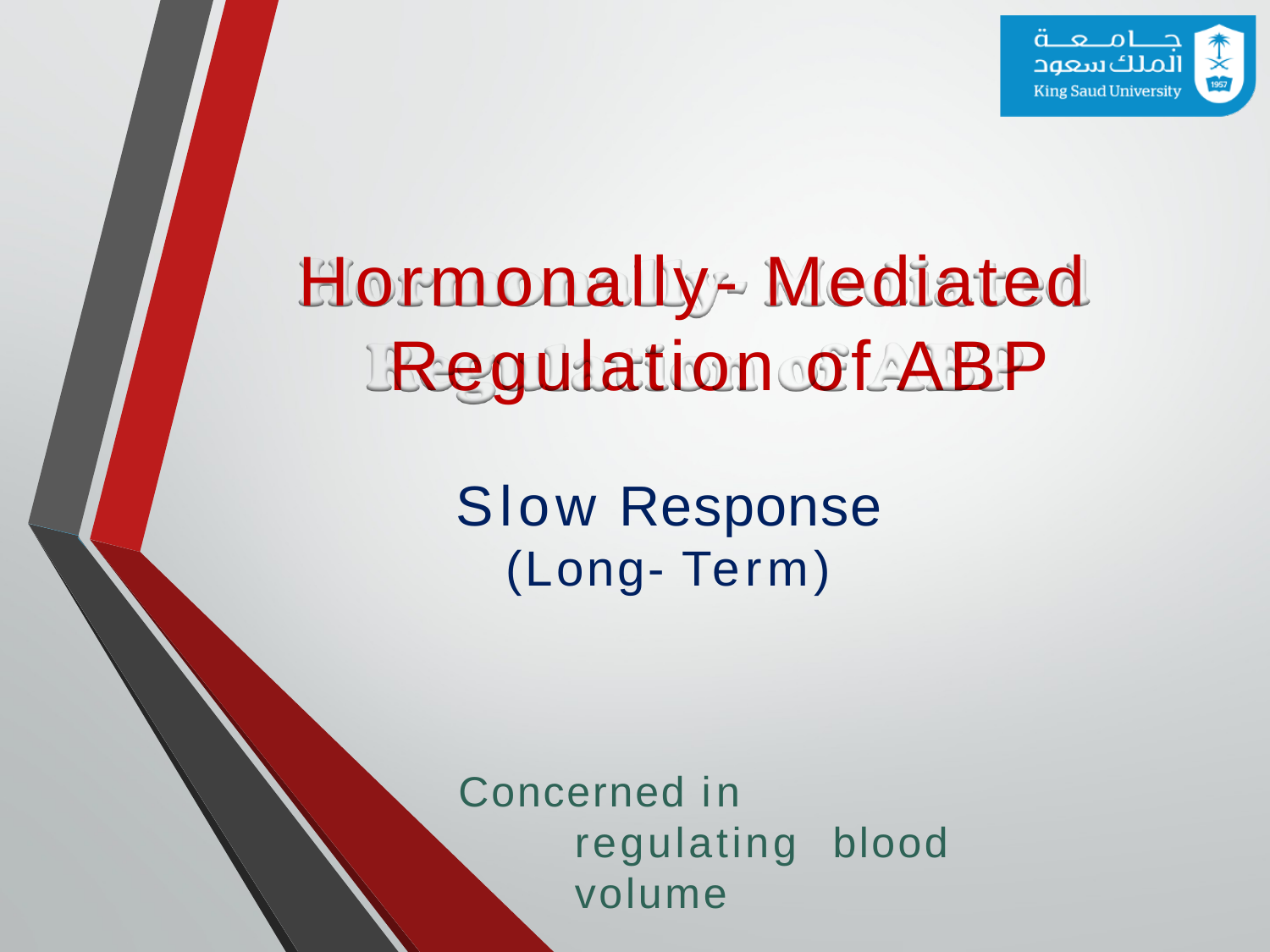

# Hormonally- Mediated  Regulation of ABP

Slow Response
(Long- Term)

Concerned in regulating  blood volume